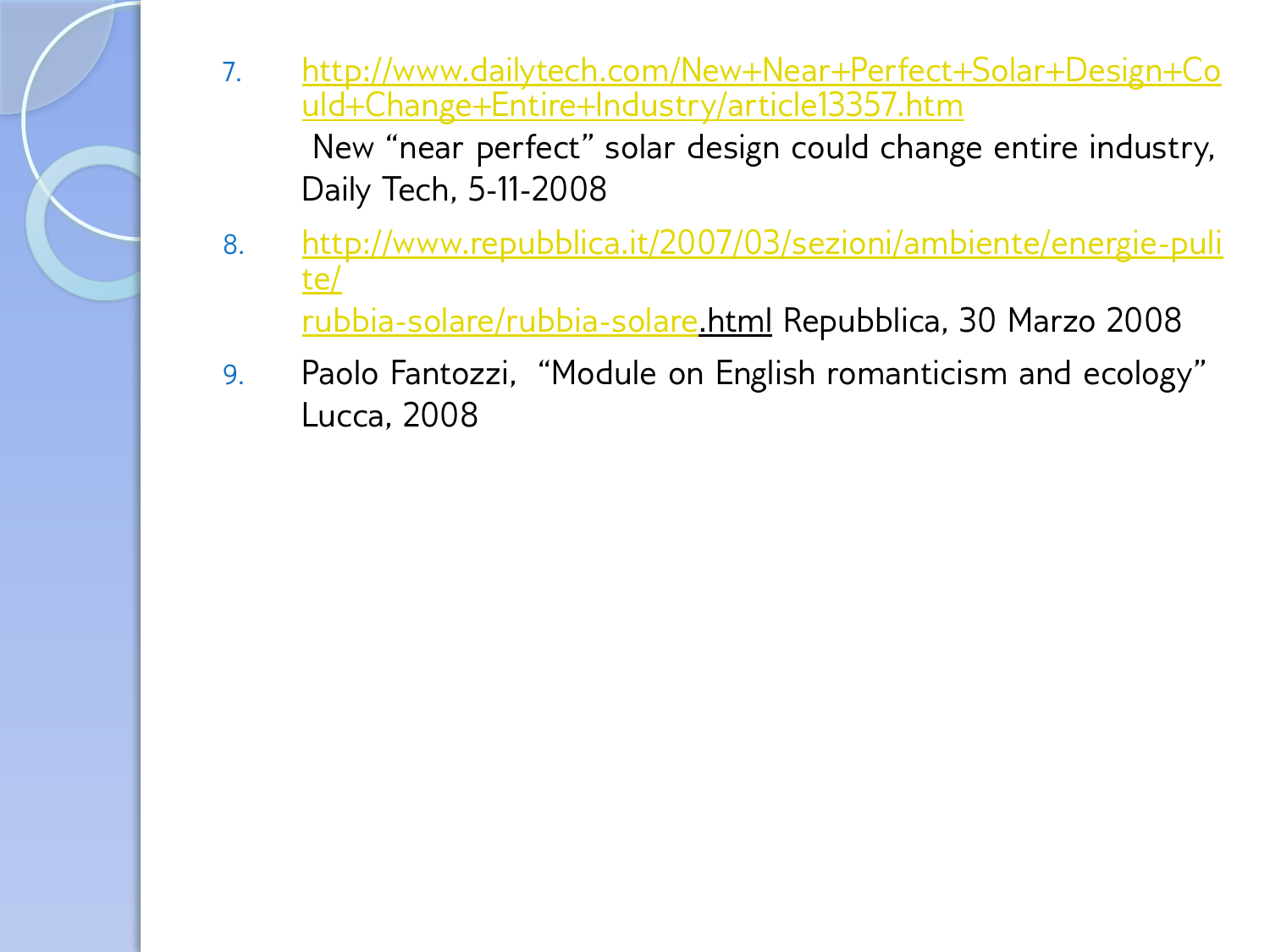

http://www.dailytech.com/New+Near+Perfect+Solar+Design+Could+Change+Entire+Industry/article13357.htm New “near perfect” solar design could change entire industry, Daily Tech, 5-11-2008
http://www.repubblica.it/2007/03/sezioni/ambiente/energie-pulite/rubbia-solare/rubbia-solare.html Repubblica, 30 Marzo 2008
Paolo Fantozzi,  “Module on English romanticism and ecology” Lucca, 2008